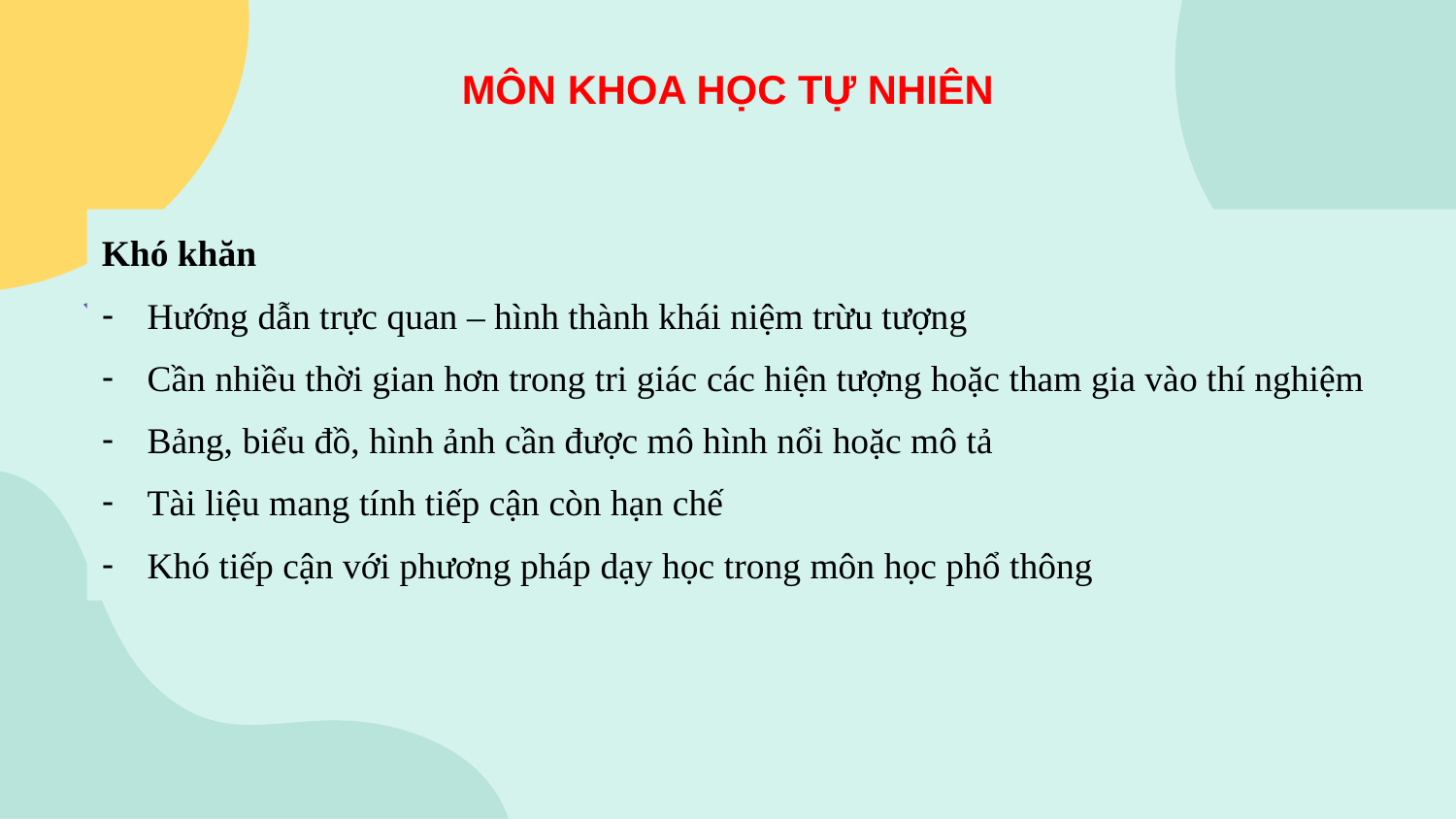

MÔN KHOA HỌC TỰ NHIÊN
Khó khăn
Hướng dẫn trực quan – hình thành khái niệm trừu tượng
Cần nhiều thời gian hơn trong tri giác các hiện tượng hoặc tham gia vào thí nghiệm
Bảng, biểu đồ, hình ảnh cần được mô hình nổi hoặc mô tả
Tài liệu mang tính tiếp cận còn hạn chế
Khó tiếp cận với phương pháp dạy học trong môn học phổ thông